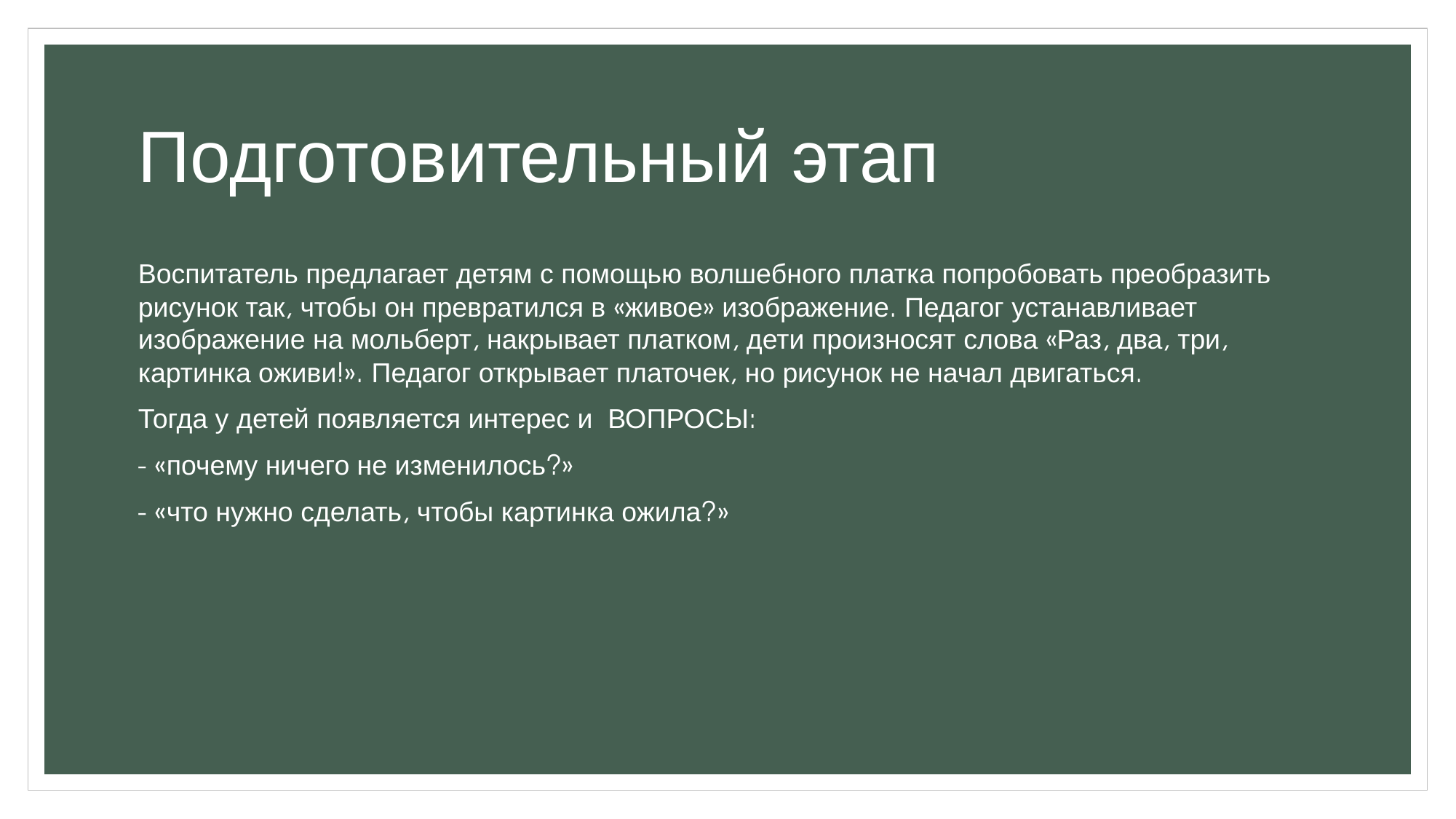

# Подготовительный этап
Воспитатель предлагает детям с помощью волшебного платка попробовать преобразить рисунок так, чтобы он превратился в «живое» изображение. Педагог устанавливает изображение на мольберт, накрывает платком, дети произносят слова «Раз, два, три, картинка оживи!». Педагог открывает платочек, но рисунок не начал двигаться.
Тогда у детей появляется интерес и  ВОПРОСЫ:
- «почему ничего не изменилось?»
- «что нужно сделать, чтобы картинка ожила?»